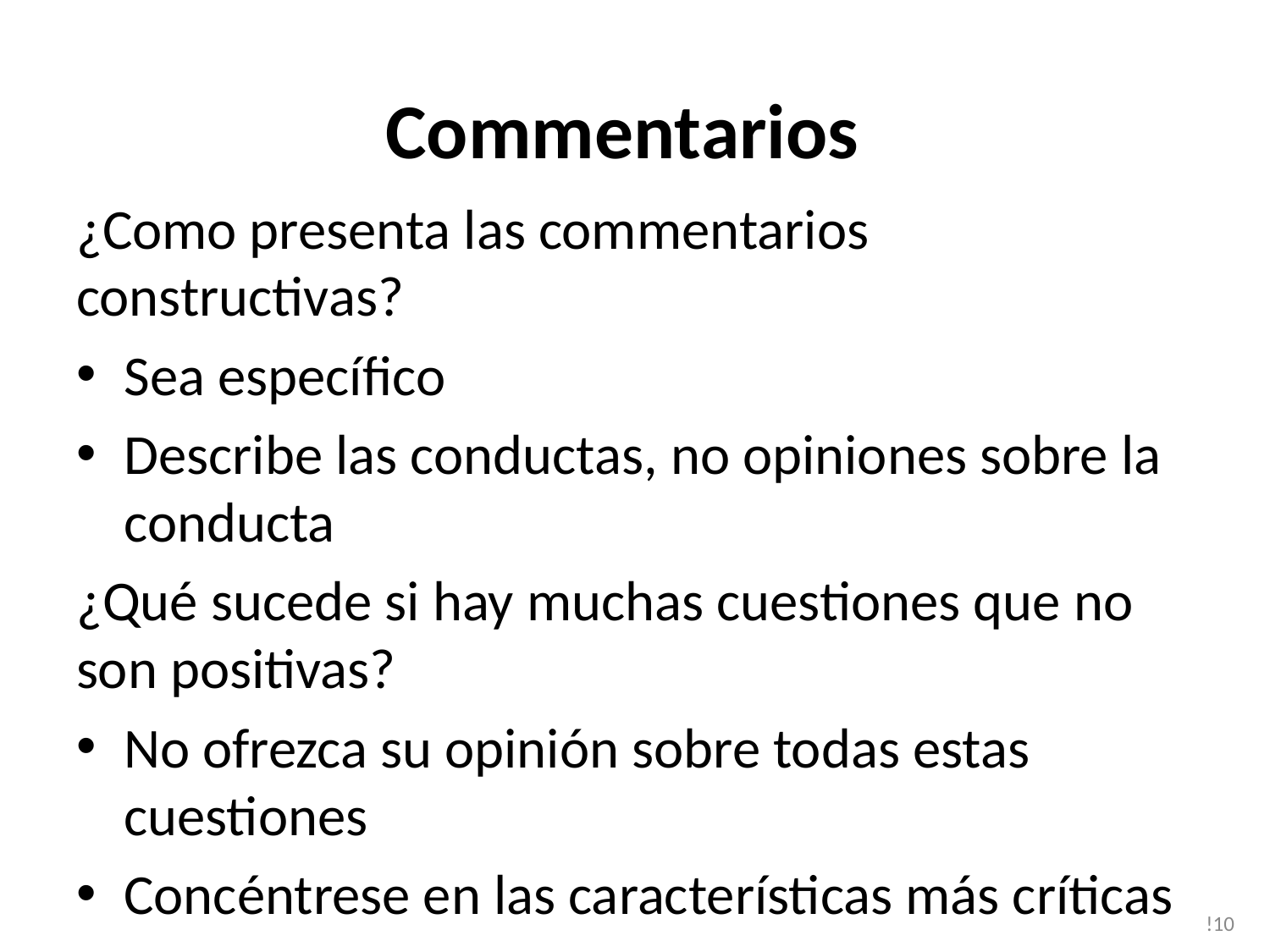

# Commentarios
¿Como presenta las commentarios constructivas?
Sea específico
Describe las conductas, no opiniones sobre la conducta
¿Qué sucede si hay muchas cuestiones que no son positivas?
No ofrezca su opinión sobre todas estas cuestiones
Concéntrese en las características más críticas
!10